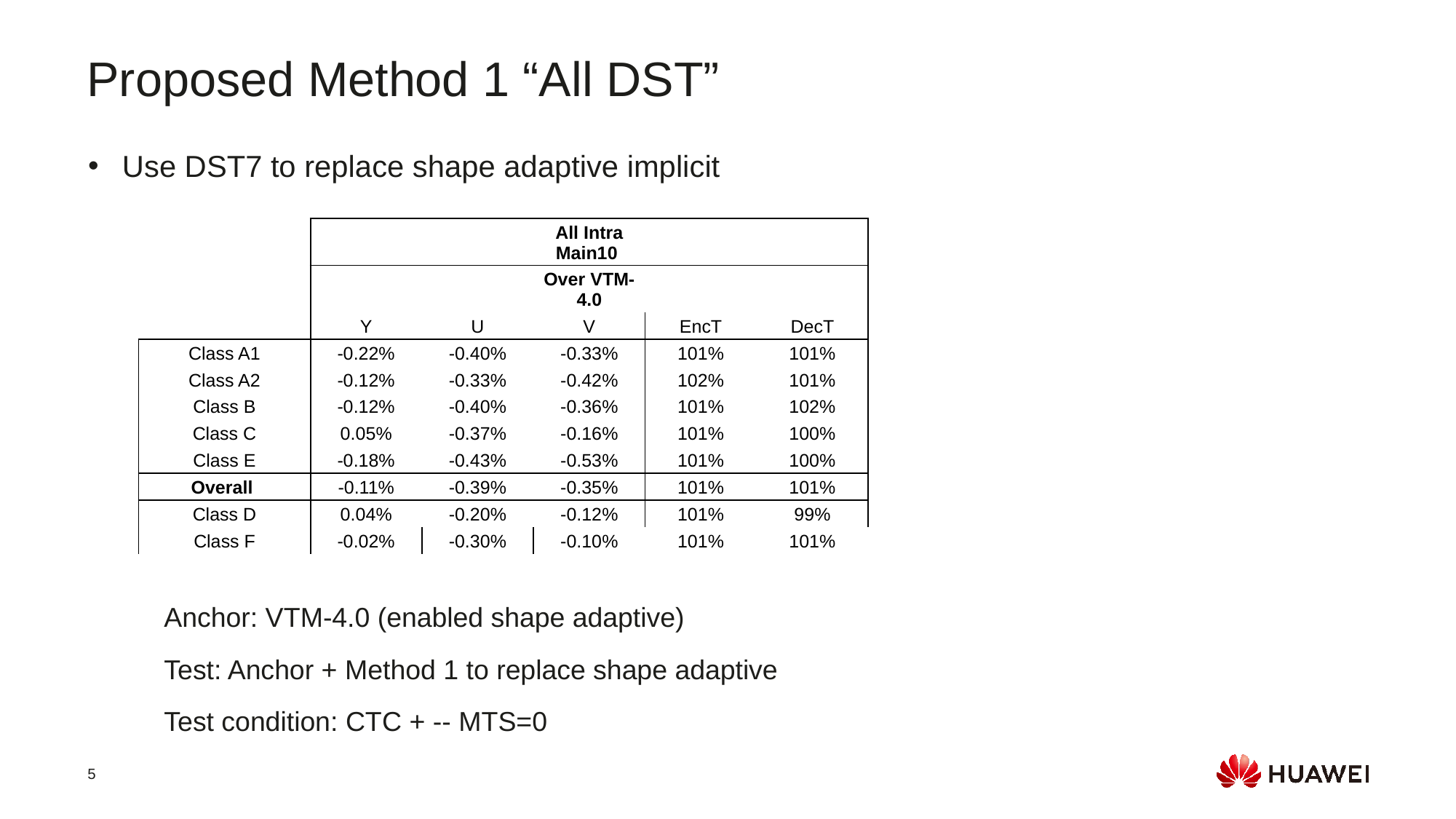

Proposed Method 1 “All DST”
Use DST7 to replace shape adaptive implicit

|  |  |  | All Intra Main10 |  |  |
| --- | --- | --- | --- | --- | --- |
|  |  |  | Over VTM-4.0 |  |  |
|  | Y | U | V | EncT | DecT |
| Class A1 | -0.22% | -0.40% | -0.33% | 101% | 101% |
| Class A2 | -0.12% | -0.33% | -0.42% | 102% | 101% |
| Class B | -0.12% | -0.40% | -0.36% | 101% | 102% |
| Class C | 0.05% | -0.37% | -0.16% | 101% | 100% |
| Class E | -0.18% | -0.43% | -0.53% | 101% | 100% |
| Overall | -0.11% | -0.39% | -0.35% | 101% | 101% |
| Class D | 0.04% | -0.20% | -0.12% | 101% | 99% |
| Class F | -0.02% | -0.30% | -0.10% | 101% | 101% |
Anchor: VTM-4.0 (enabled shape adaptive)
Test: Anchor + Method 1 to replace shape adaptive
Test condition: CTC + -- MTS=0